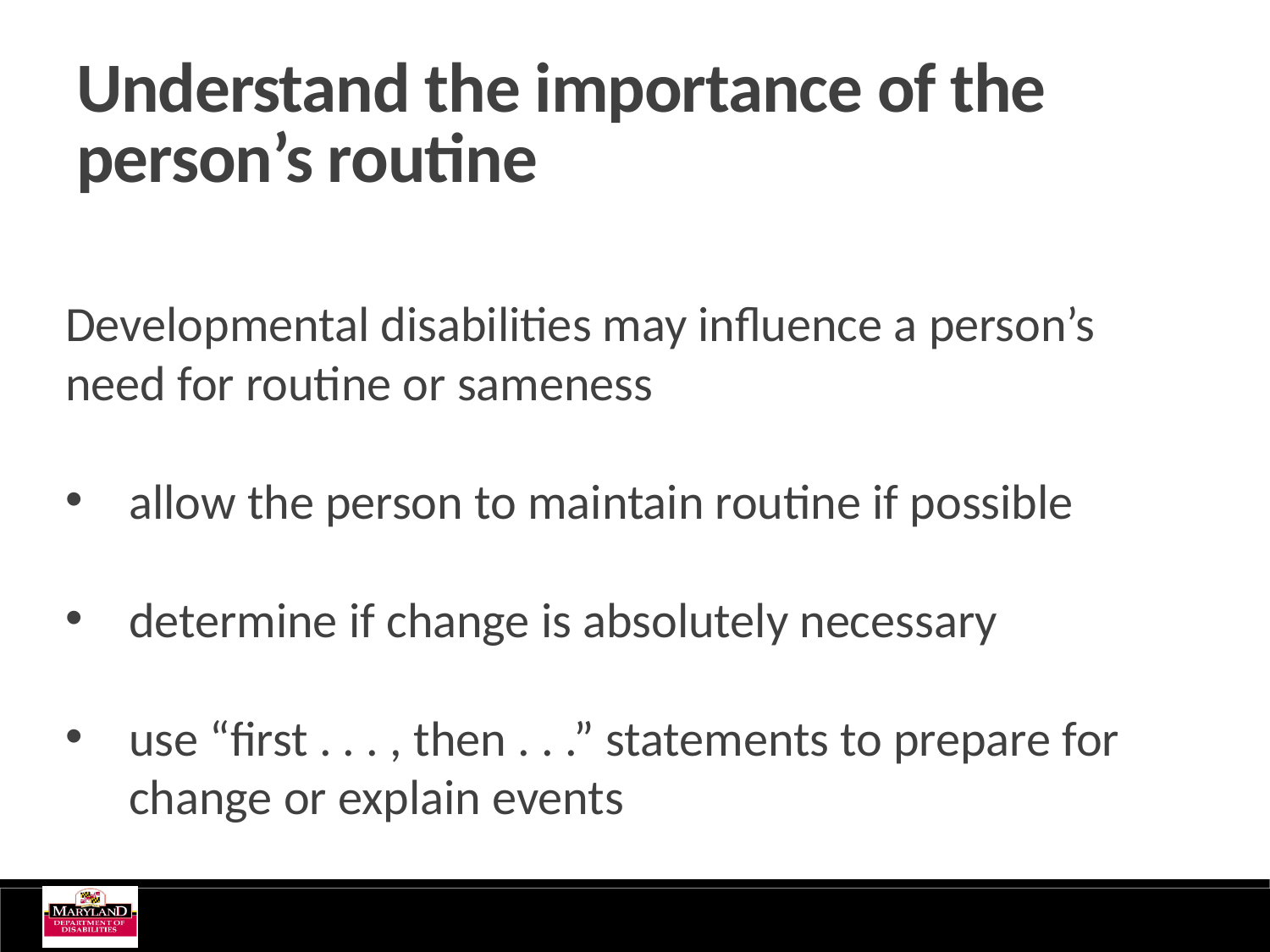

Understand the importance of the person’s routine
Developmental disabilities may influence a person’s need for routine or sameness

allow the person to maintain routine if possible

determine if change is absolutely necessary

use “first . . . , then . . .” statements to prepare for change or explain events